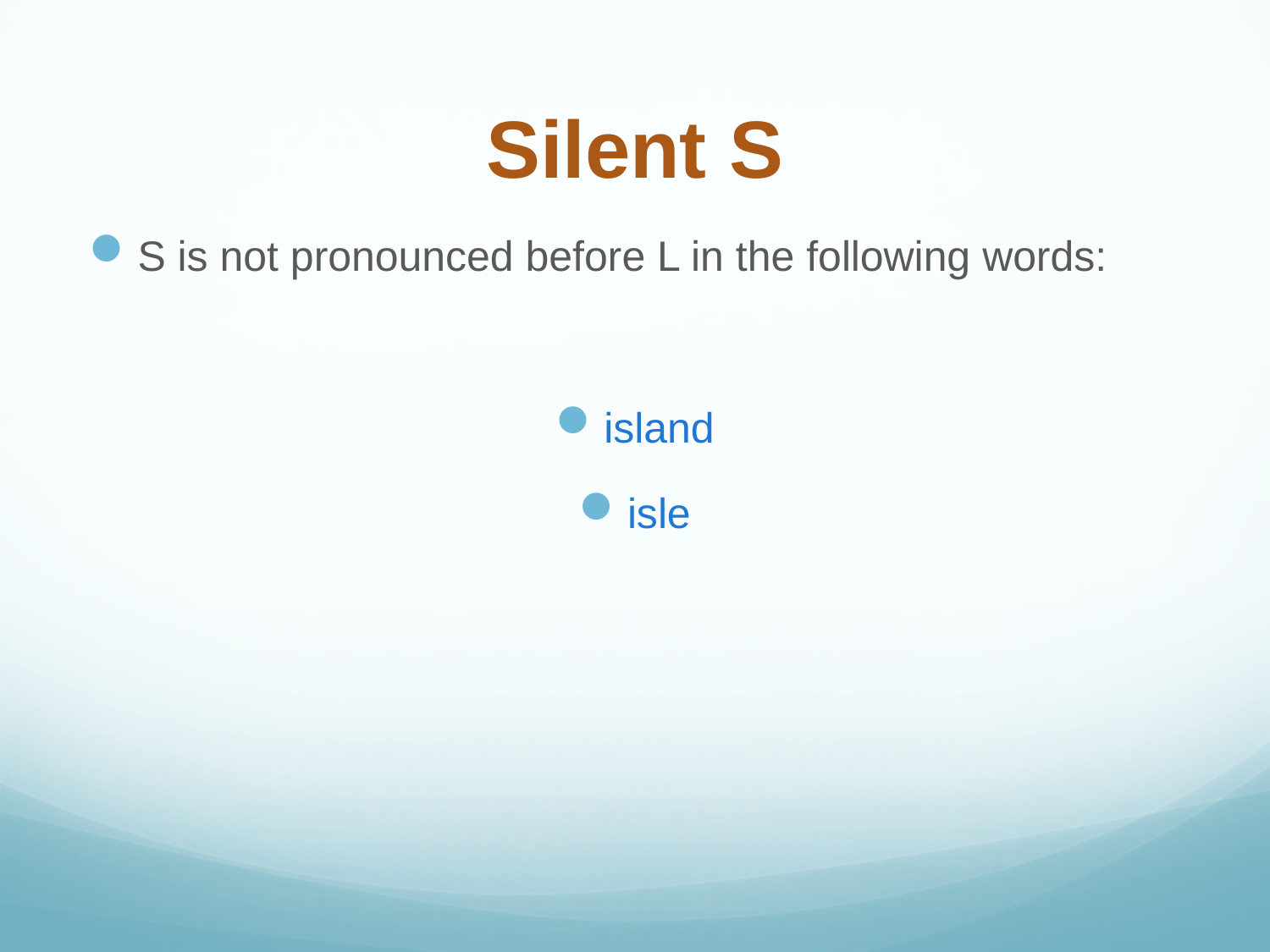

# Silent S
S is not pronounced before L in the following words:

island
isle